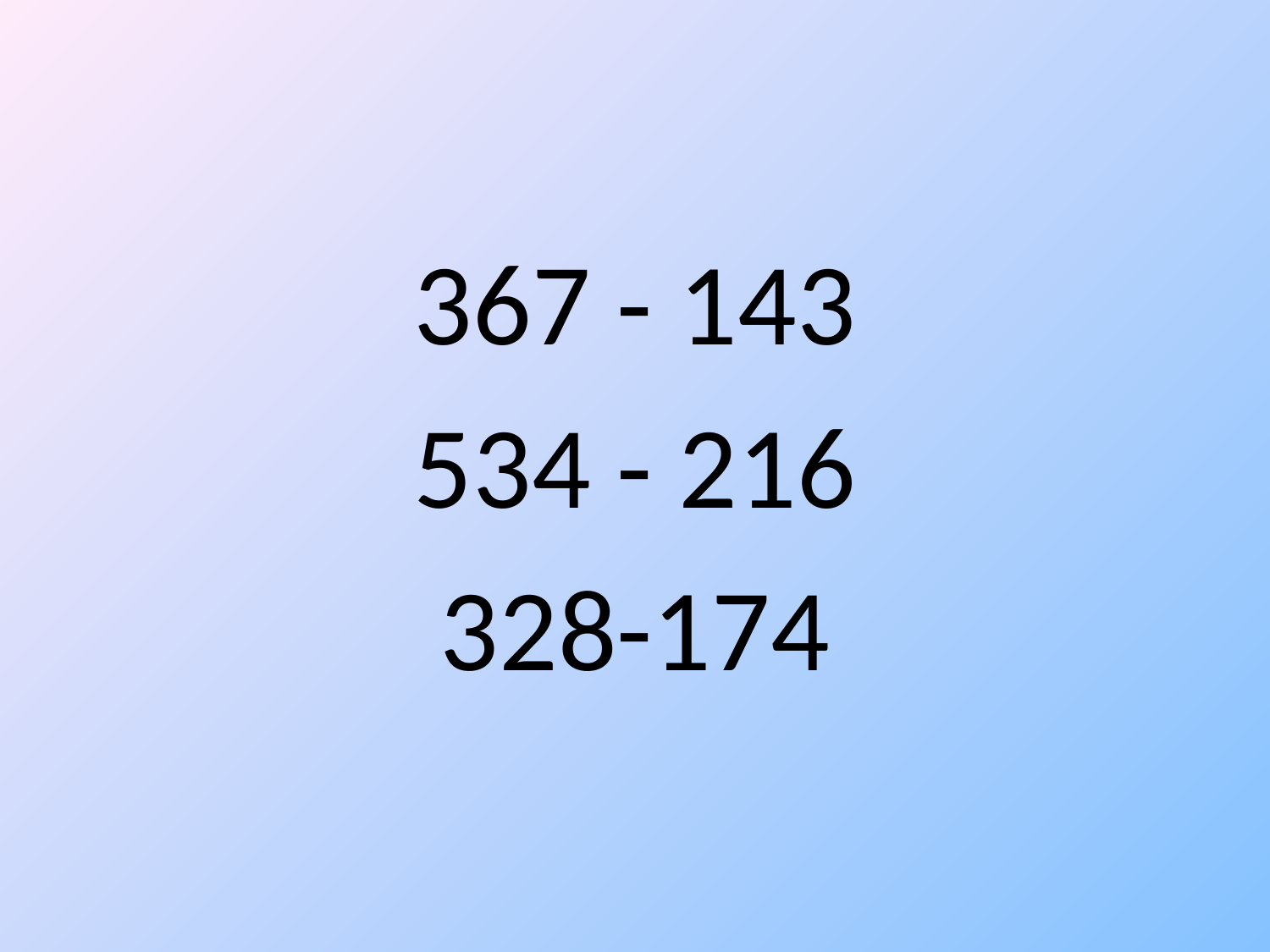

#
367 - 143
534 - 216
328-174